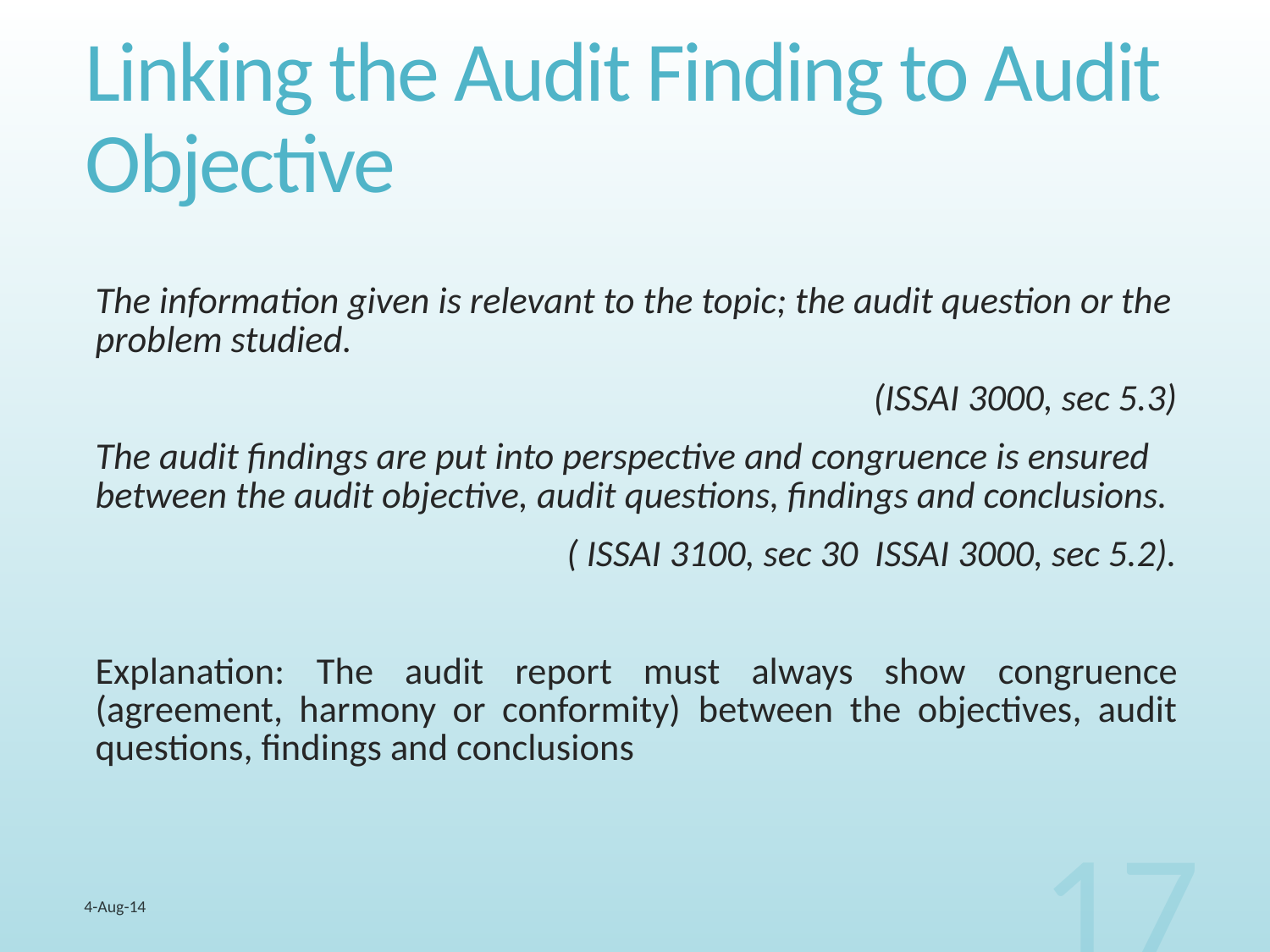

# Linking the Audit Finding to Audit Objective
The information given is relevant to the topic; the audit question or the problem studied.
(ISSAI 3000, sec 5.3)
The audit findings are put into perspective and congruence is ensured between the audit objective, audit questions, findings and conclusions.
( ISSAI 3100, sec 30  ISSAI 3000, sec 5.2).

	Explanation: The audit report must always show congruence (agreement, harmony or conformity) between the objectives, audit questions, findings and conclusions

17
4-Aug-14